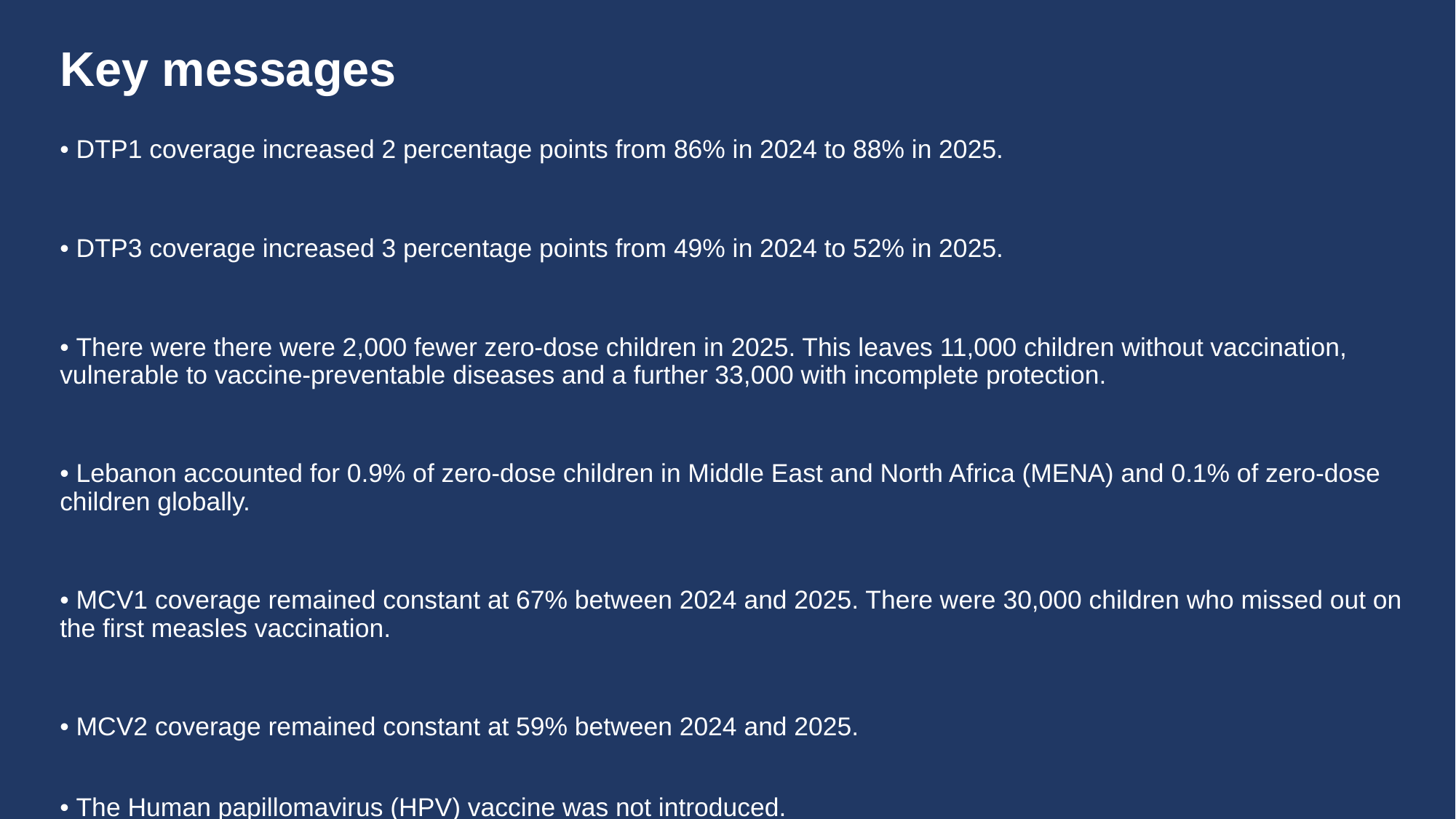

# Key messages
• DTP1 coverage increased 2 percentage points from 86% in 2024 to 88% in 2025.

• DTP3 coverage increased 3 percentage points from 49% in 2024 to 52% in 2025.

• There were there were 2,000 fewer zero-dose children in 2025. This leaves 11,000 children without vaccination, vulnerable to vaccine-preventable diseases and a further 33,000 with incomplete protection.

• Lebanon accounted for 0.9% of zero-dose children in Middle East and North Africa (MENA) and 0.1% of zero-dose children globally.

• MCV1 coverage remained constant at 67% between 2024 and 2025. There were 30,000 children who missed out on the first measles vaccination.

• MCV2 coverage remained constant at 59% between 2024 and 2025.

• The Human papillomavirus (HPV) vaccine was not introduced.